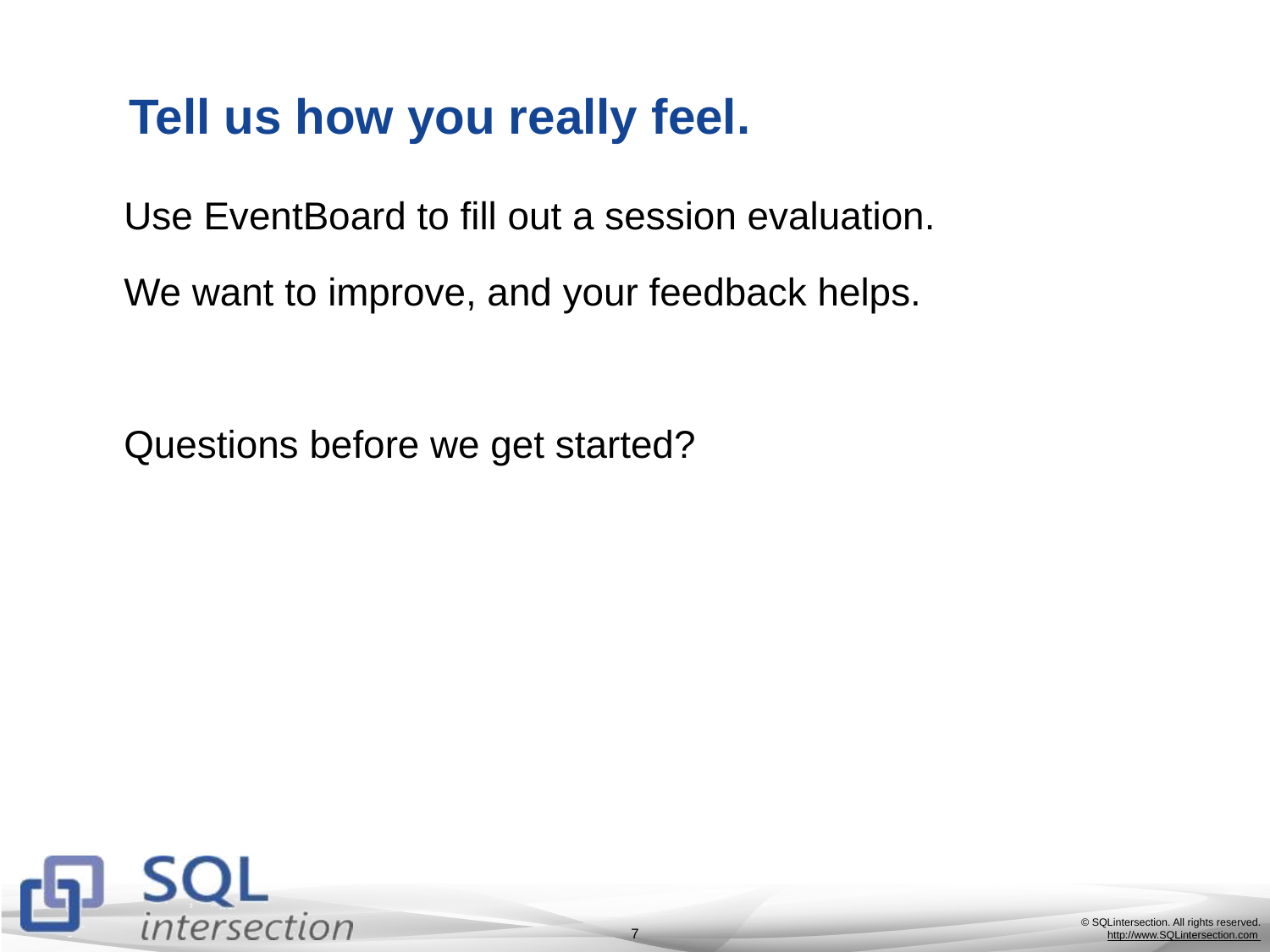

# Tell us how you really feel.
Use EventBoard to fill out a session evaluation.
We want to improve, and your feedback helps.

Questions before we get started?